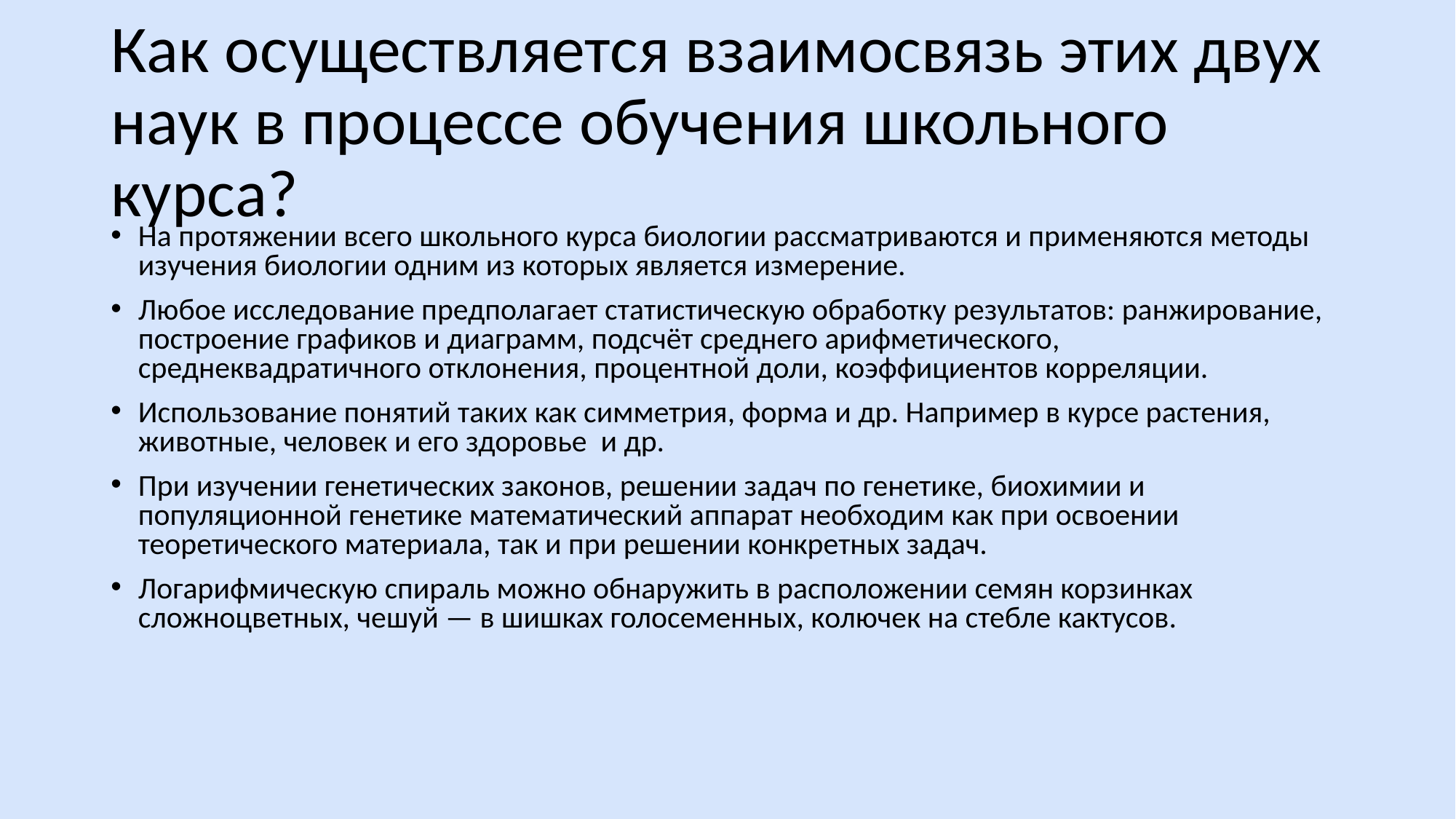

# Как осуществляется взаимосвязь этих двух наук в процессе обучения школьного курса?
На протяжении всего школьного курса биологии рассматриваются и применяются методы изучения биологии одним из которых является измерение.
Любое исследование предполагает статистическую обработку результатов: ранжирование, построение графиков и диаграмм, подсчёт среднего арифметического, среднеквадратичного отклонения, процентной доли, коэффициентов корреляции.
Использование понятий таких как симметрия, форма и др. Например в курсе растения, животные, человек и его здоровье  и др.
При изучении генетических законов, решении задач по генетике, биохимии и популяционной генетике математический аппарат необходим как при освоении теоретического материала, так и при решении конкретных задач.
Логарифмическую спираль можно обнаружить в расположении семян корзинках сложноцветных, чешуй — в шишках голосеменных, колючек на стебле кактусов.